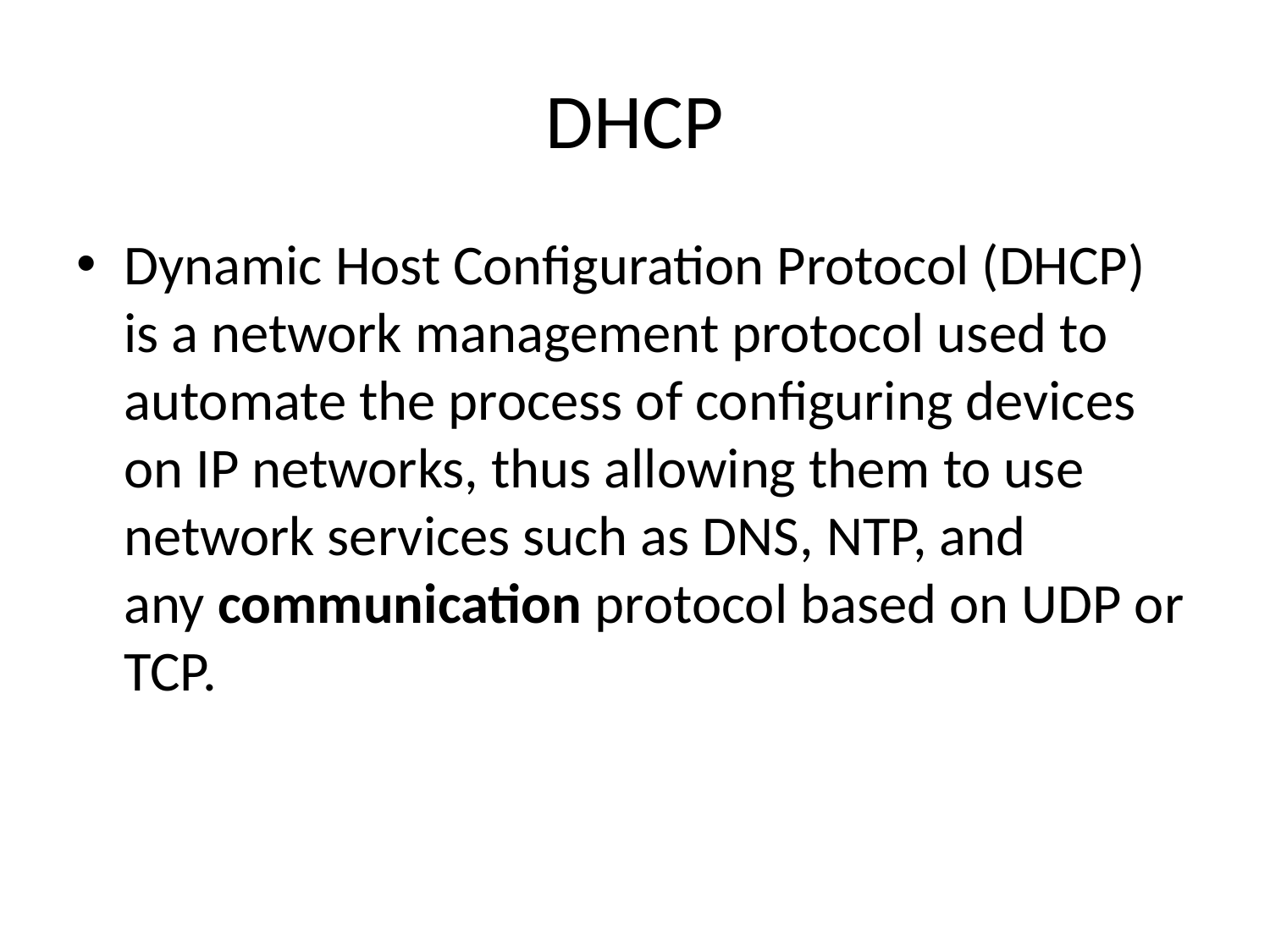

# DHCP
Dynamic Host Configuration Protocol (DHCP) is a network management protocol used to automate the process of configuring devices on IP networks, thus allowing them to use network services such as DNS, NTP, and any communication protocol based on UDP or TCP.